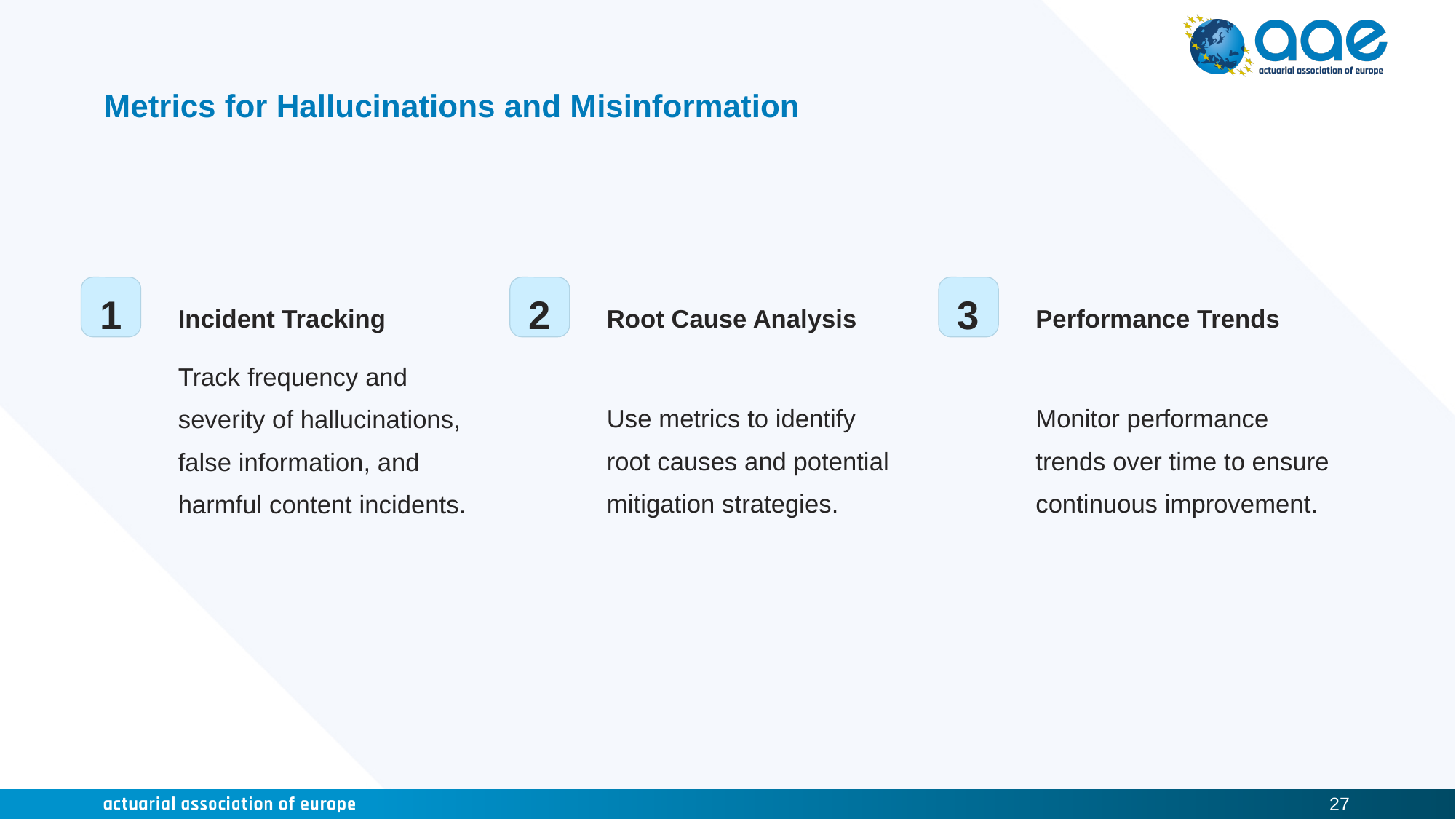

# Metrics for Hallucinations and Misinformation

1
2
3
Incident Tracking
Root Cause Analysis
Performance Trends
Track frequency and severity of hallucinations, false information, and harmful content incidents.
Monitor performance trends over time to ensure continuous improvement.
Use metrics to identify root causes and potential mitigation strategies.
27